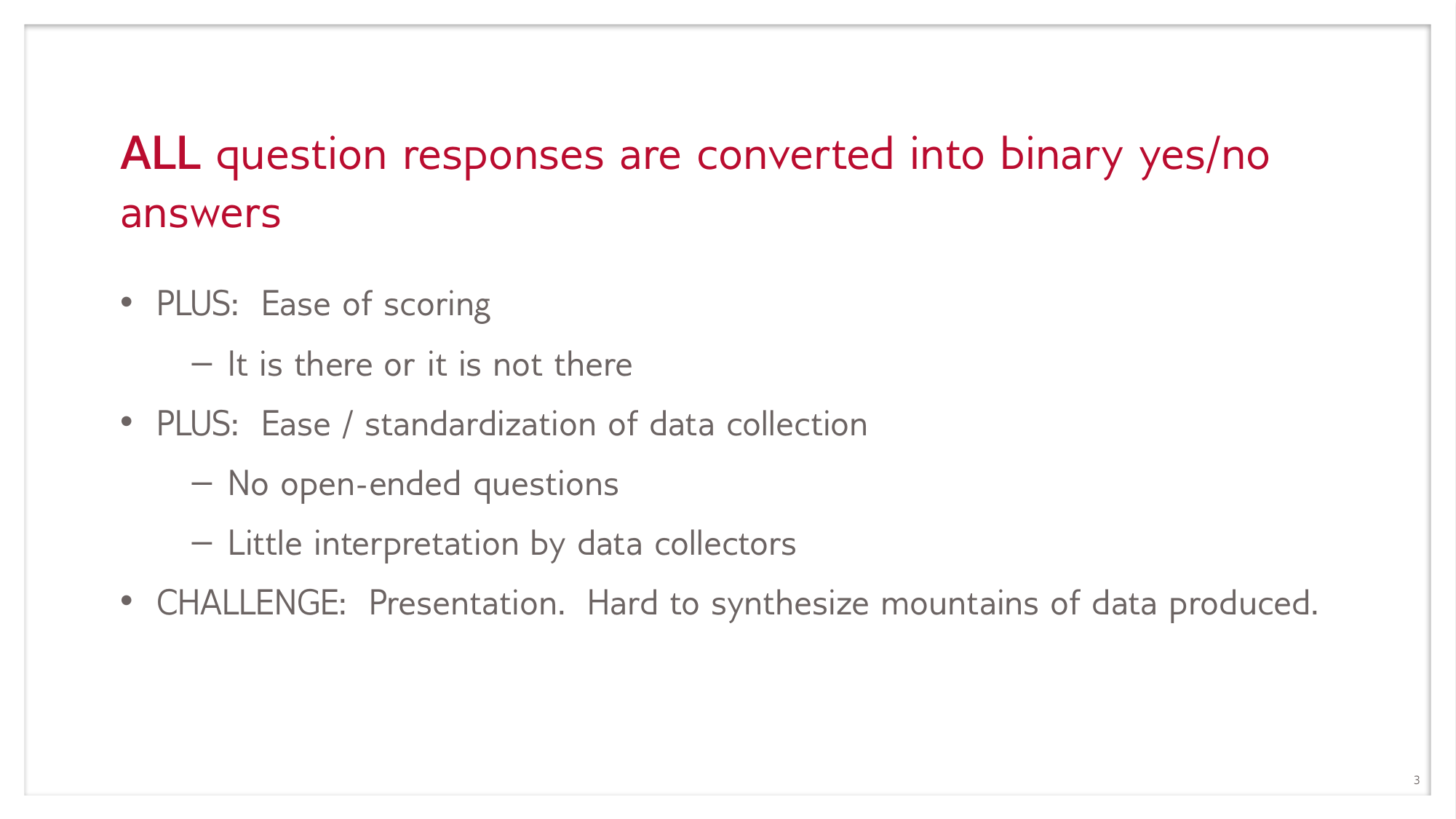

# ALL question responses are converted into binary yes/no answers
PLUS:  Ease of scoring
It is there or it is not there
PLUS:  Ease / standardization of data collection
No open-ended questions
Little interpretation by data collectors
CHALLENGE:  Presentation.  Hard to synthesize mountains of data produced.

3